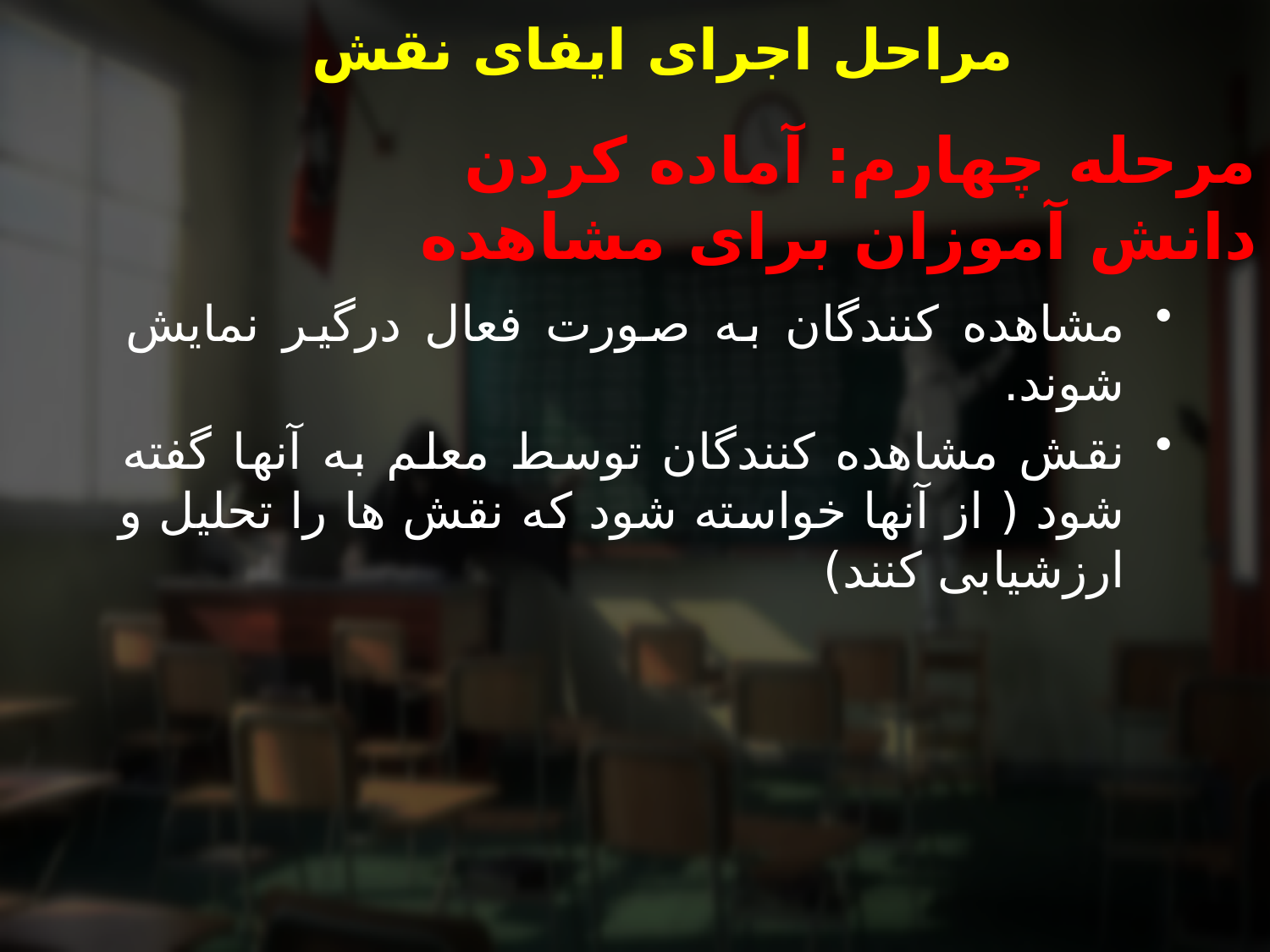

# مراحل اجرای ایفای نقش
مرحله چهارم: آماده کردن دانش آموزان برای مشاهده
مشاهده کنندگان به صورت فعال درگیر نمایش شوند.
نقش مشاهده کنندگان توسط معلم به آنها گفته شود ( از آنها خواسته شود که نقش ها را تحلیل و ارزشیابی کنند)